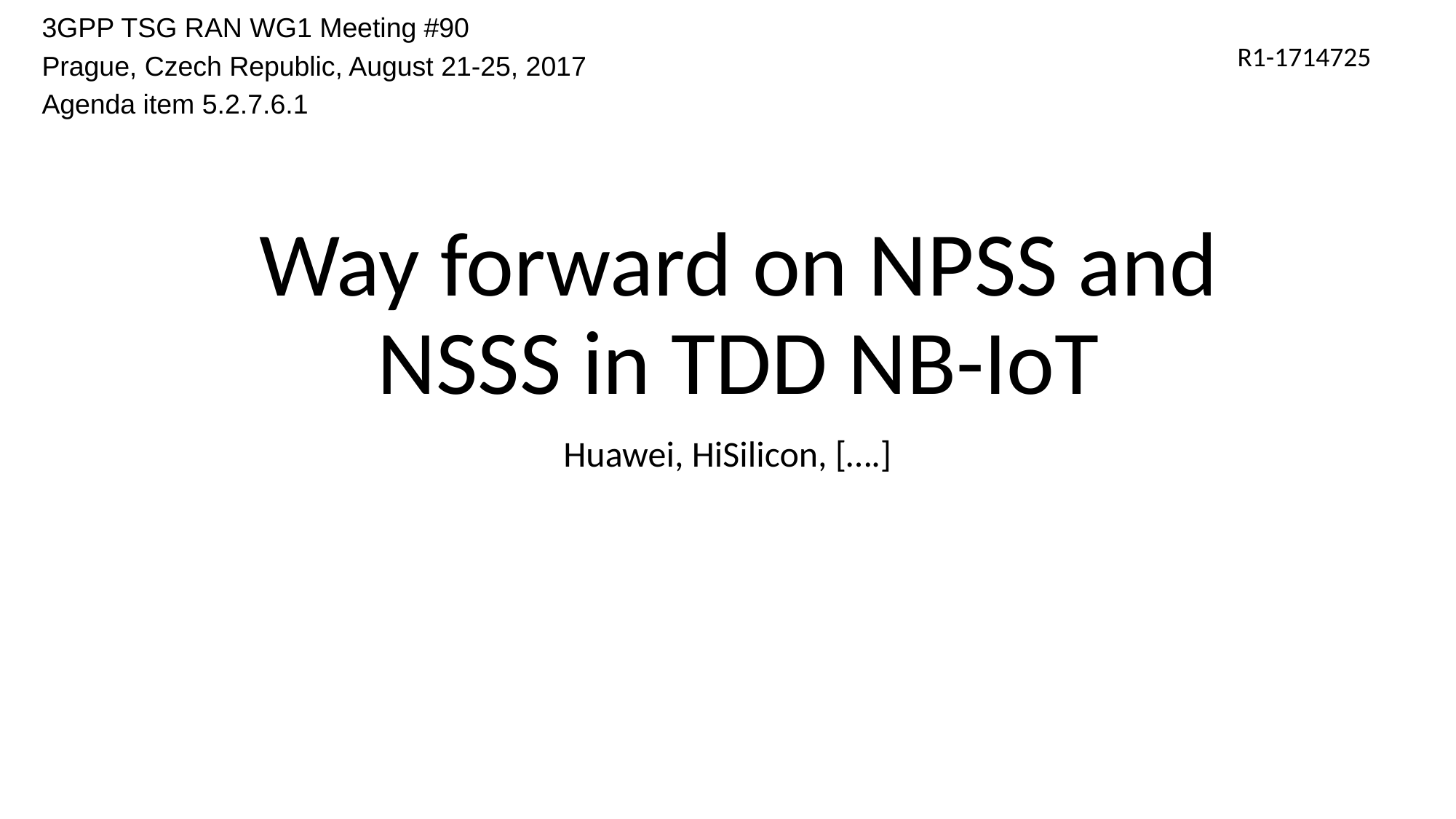

3GPP TSG RAN WG1 Meeting #90
Prague, Czech Republic, August 21-25, 2017
Agenda item 5.2.7.6.1
R1-1714725
# Way forward on NPSS and NSSS in TDD NB-IoT
Huawei, HiSilicon, [….]